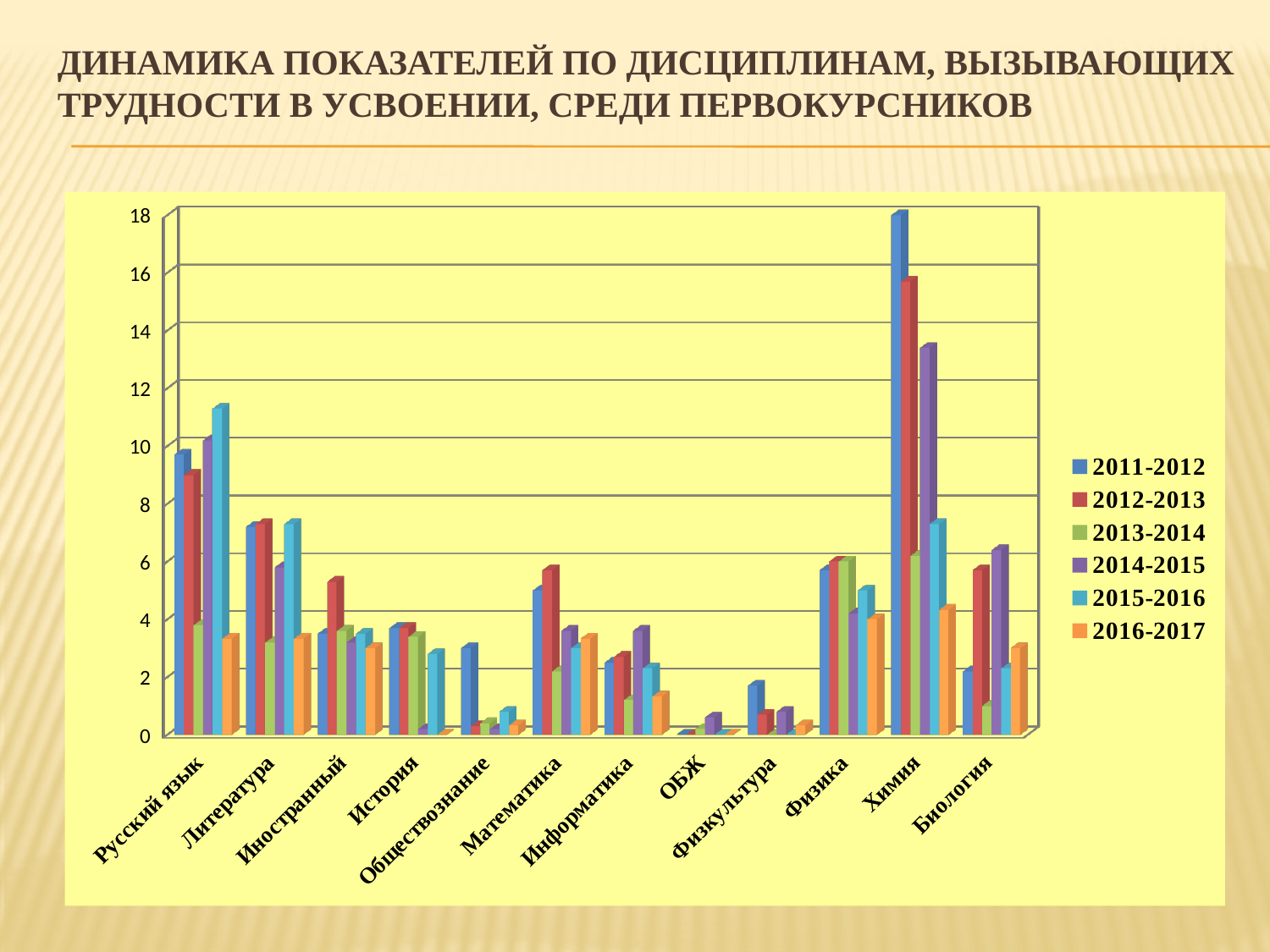

# Динамика показателей по дисциплинам, вызывающих трудности в усвоении, среди первокурсников

[unsupported chart]